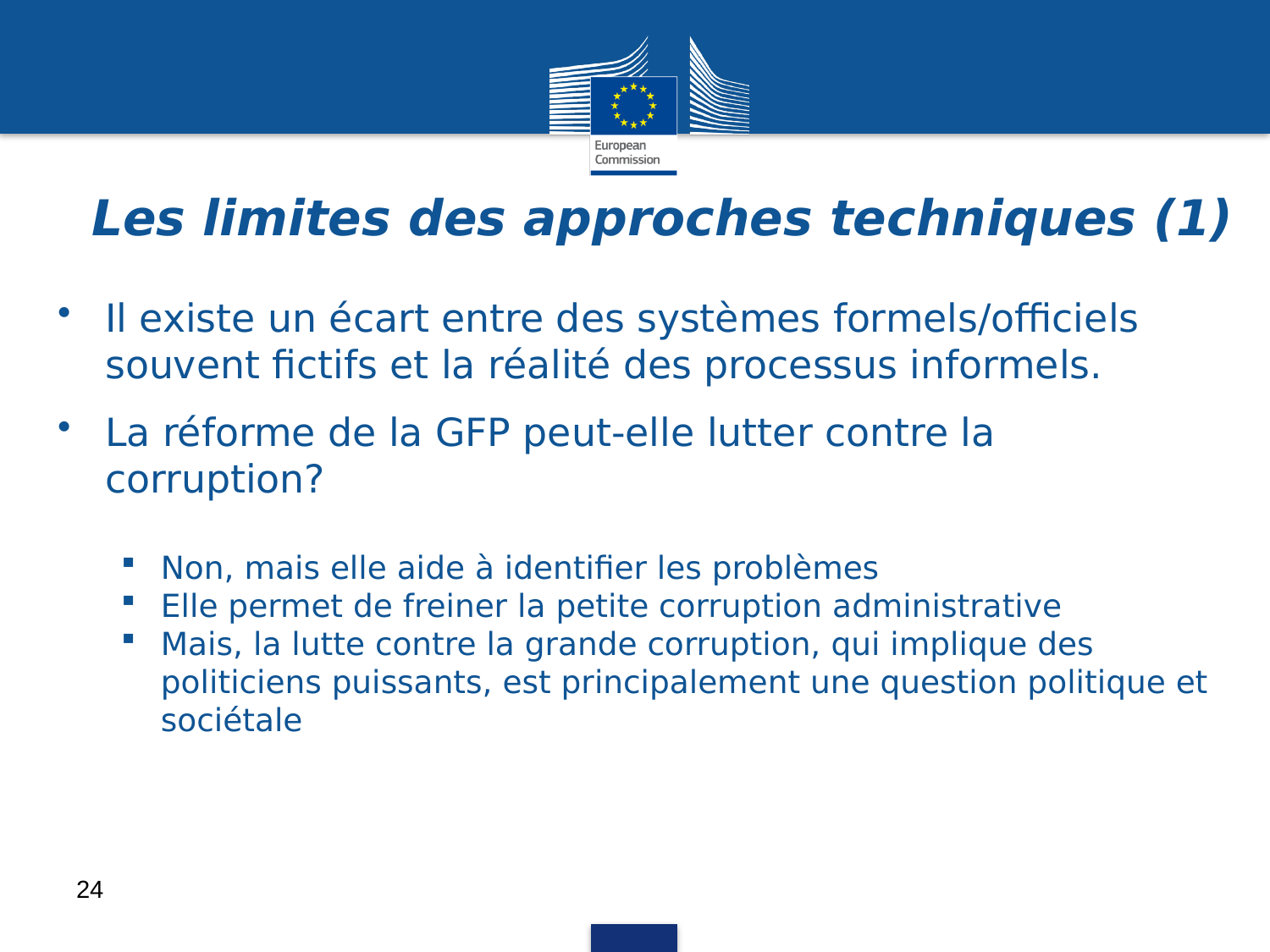

# Les limites des approches techniques (1)

Il existe un écart entre des systèmes formels/officiels souvent fictifs et la réalité des processus informels.

La réforme de la GFP peut-elle lutter contre la corruption?

Non, mais elle aide à identifier les problèmes
Elle permet de freiner la petite corruption administrative
Mais, la lutte contre la grande corruption, qui implique des politiciens puissants, est principalement une question politique et sociétale

24